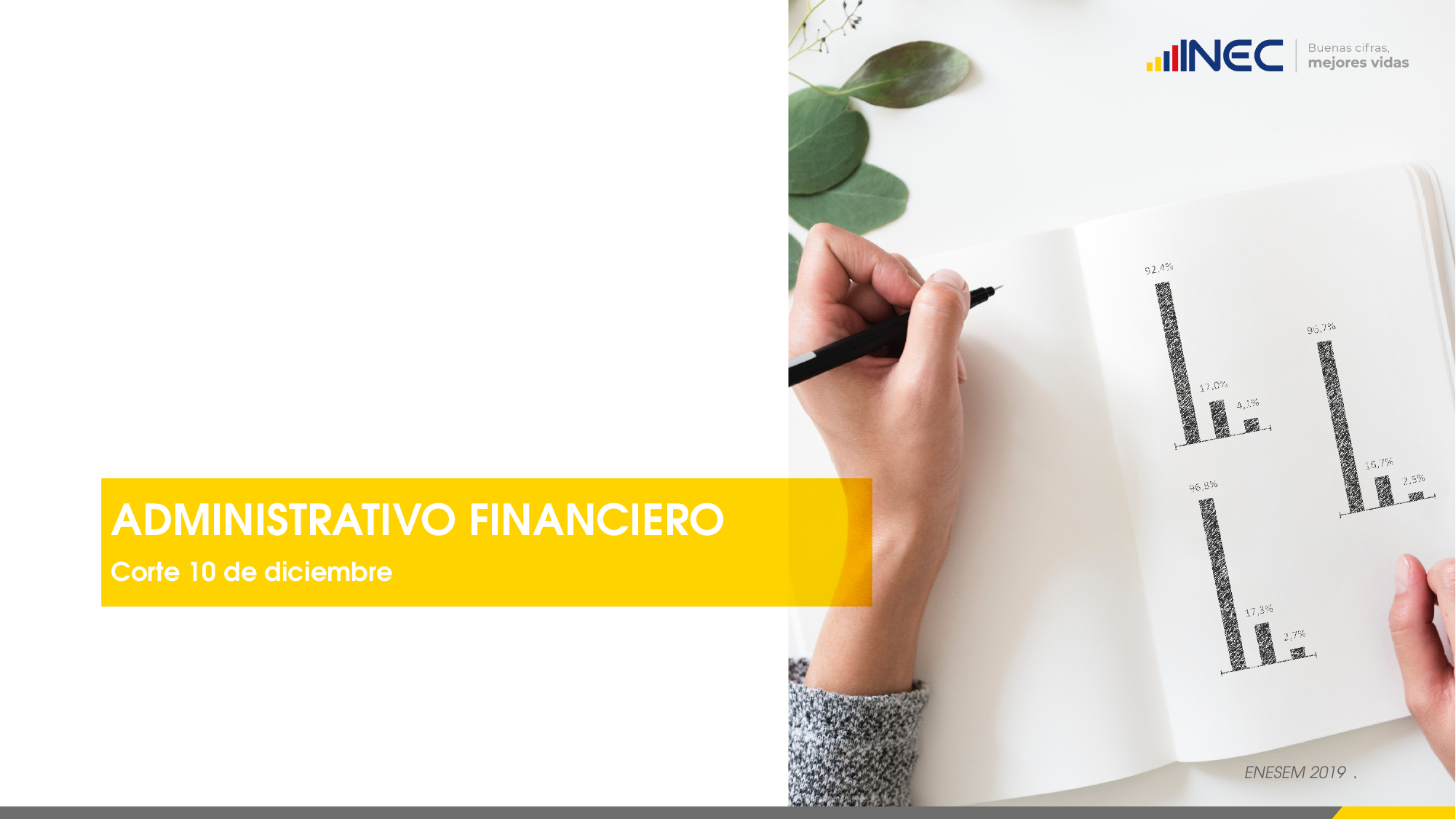

# ADMINISTRATIVO FINANCIERO Corte 10 de diciembre

ENESEM 2019